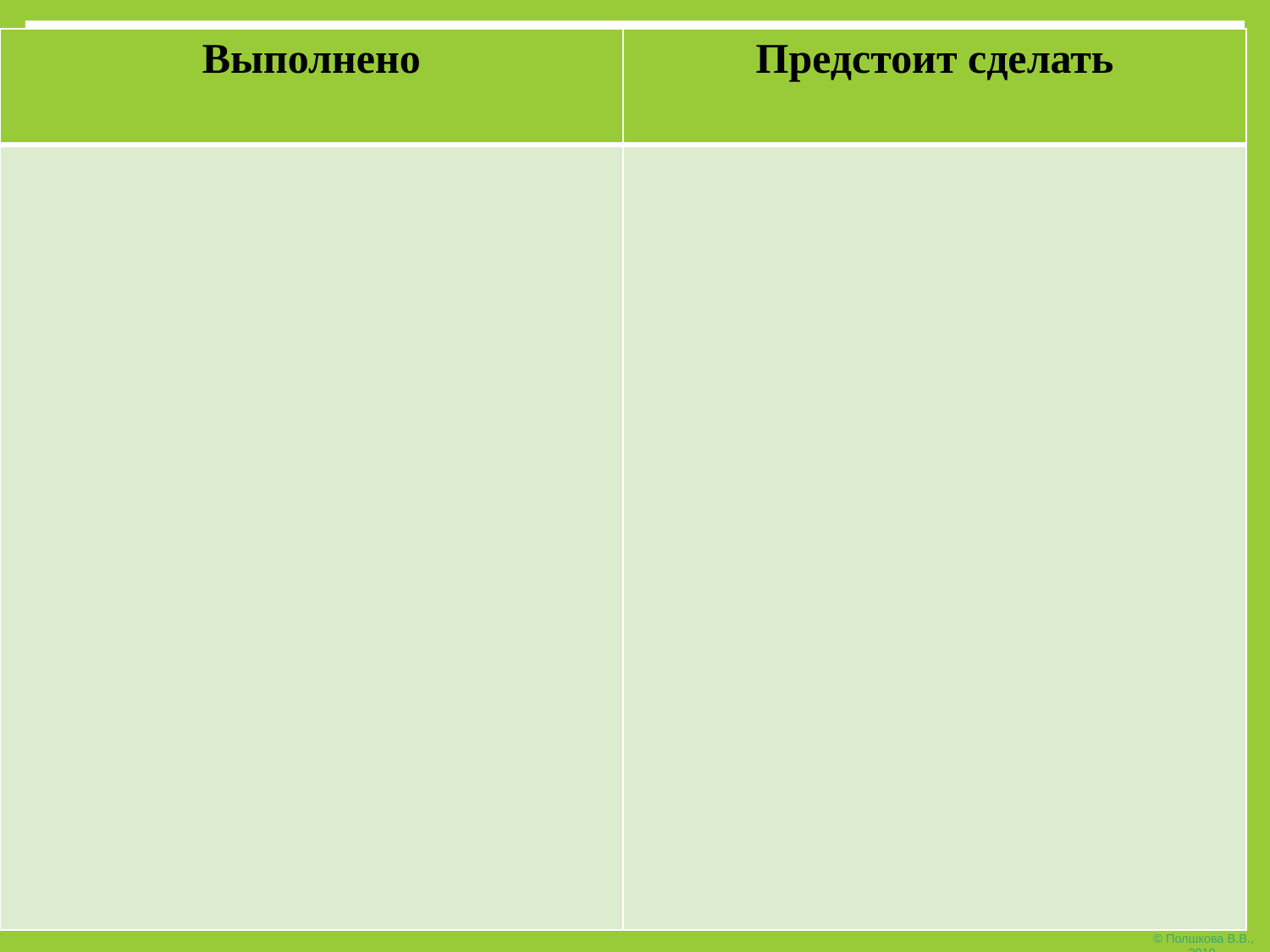

| Выполнено | Предстоит сделать |
| --- | --- |
|  |  |